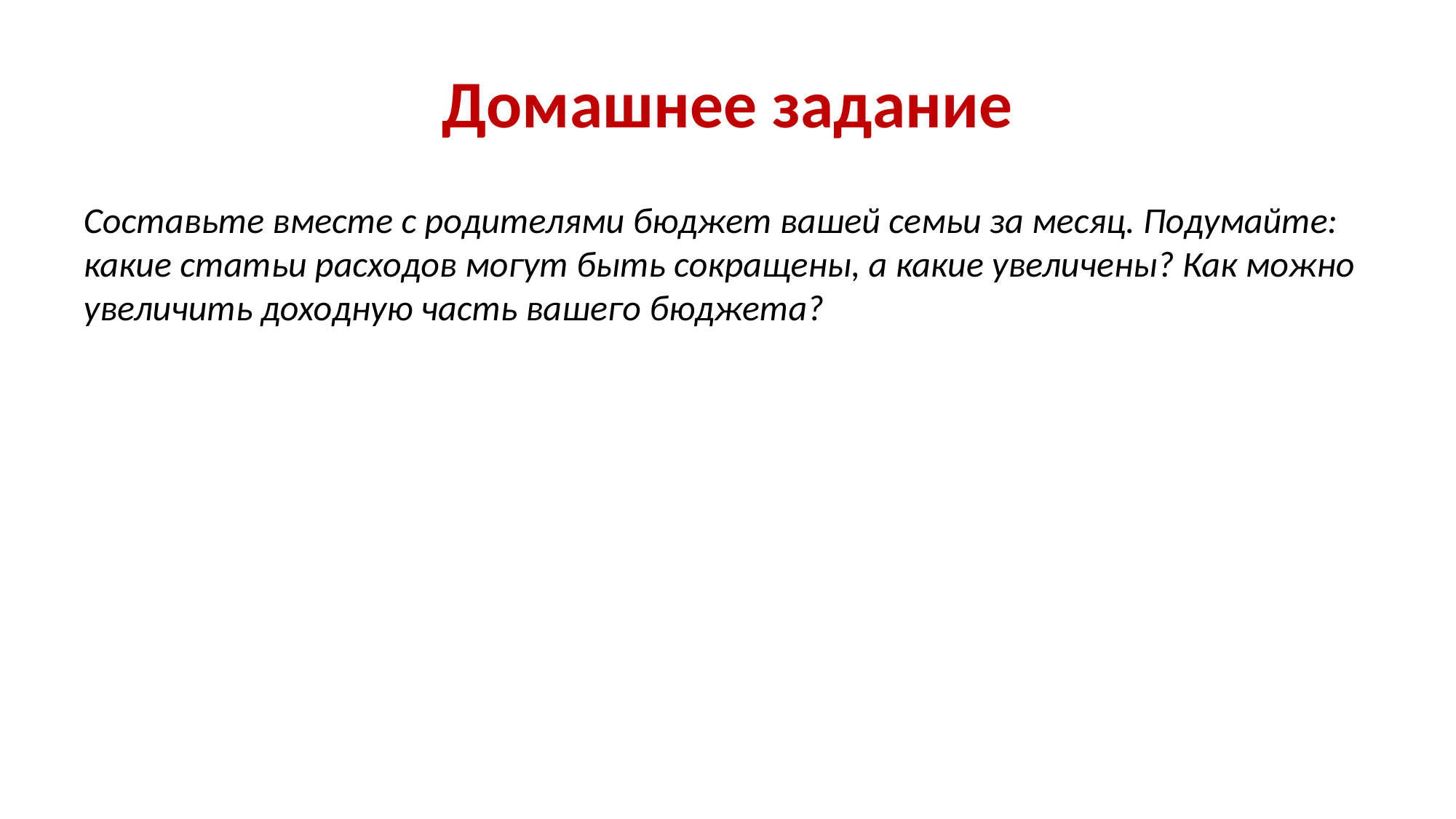

# Домашнее задание
Составьте вместе с родителями бюджет вашей семьи за месяц. Подумайте: какие статьи расходов могут быть сокращены, а какие увеличены? Как можно увеличить доходную часть вашего бюджета?